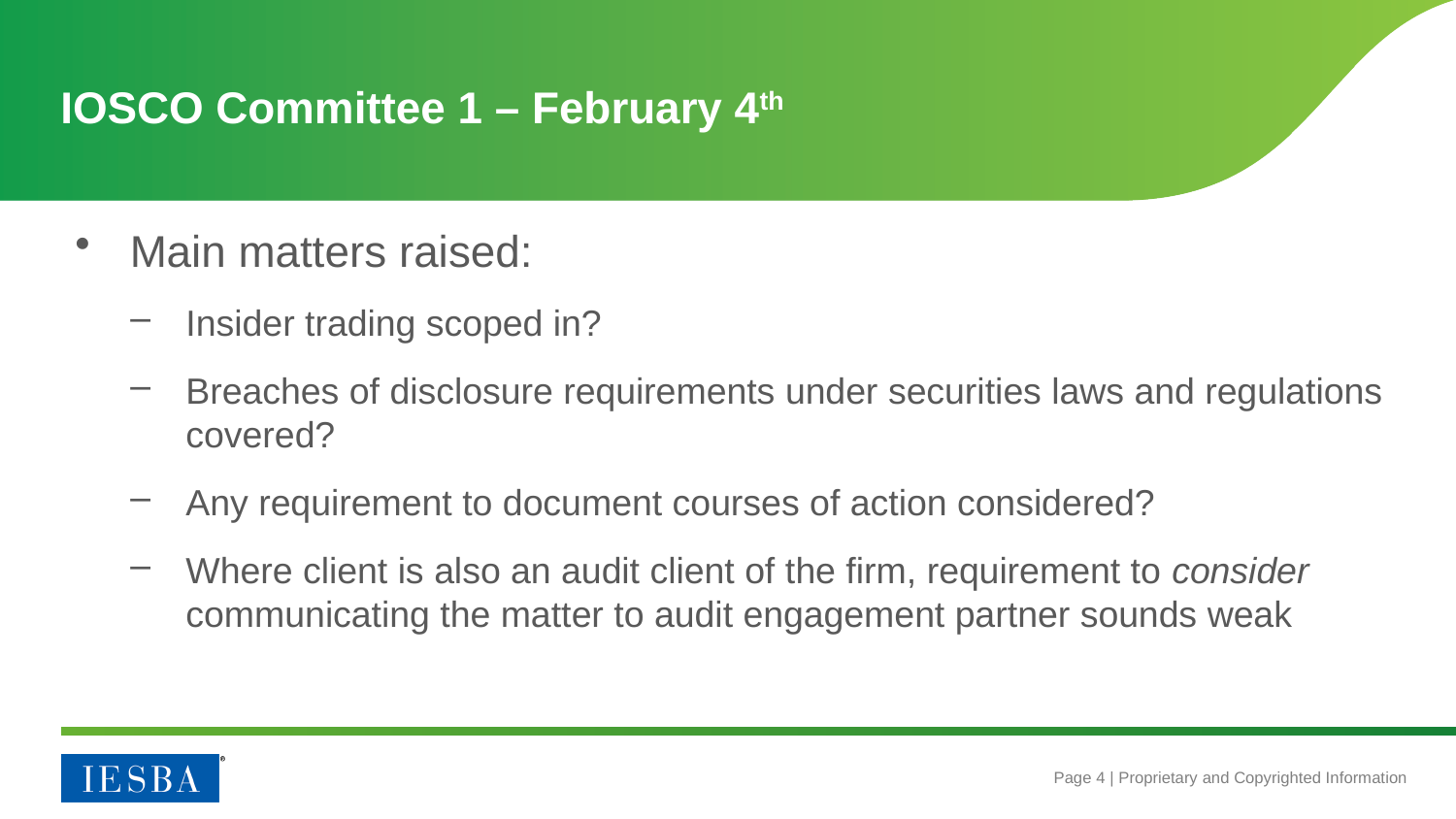

# IOSCO Committee 1 – February 4th
Main matters raised:
Insider trading scoped in?
Breaches of disclosure requirements under securities laws and regulations covered?
Any requirement to document courses of action considered?
Where client is also an audit client of the firm, requirement to consider communicating the matter to audit engagement partner sounds weak